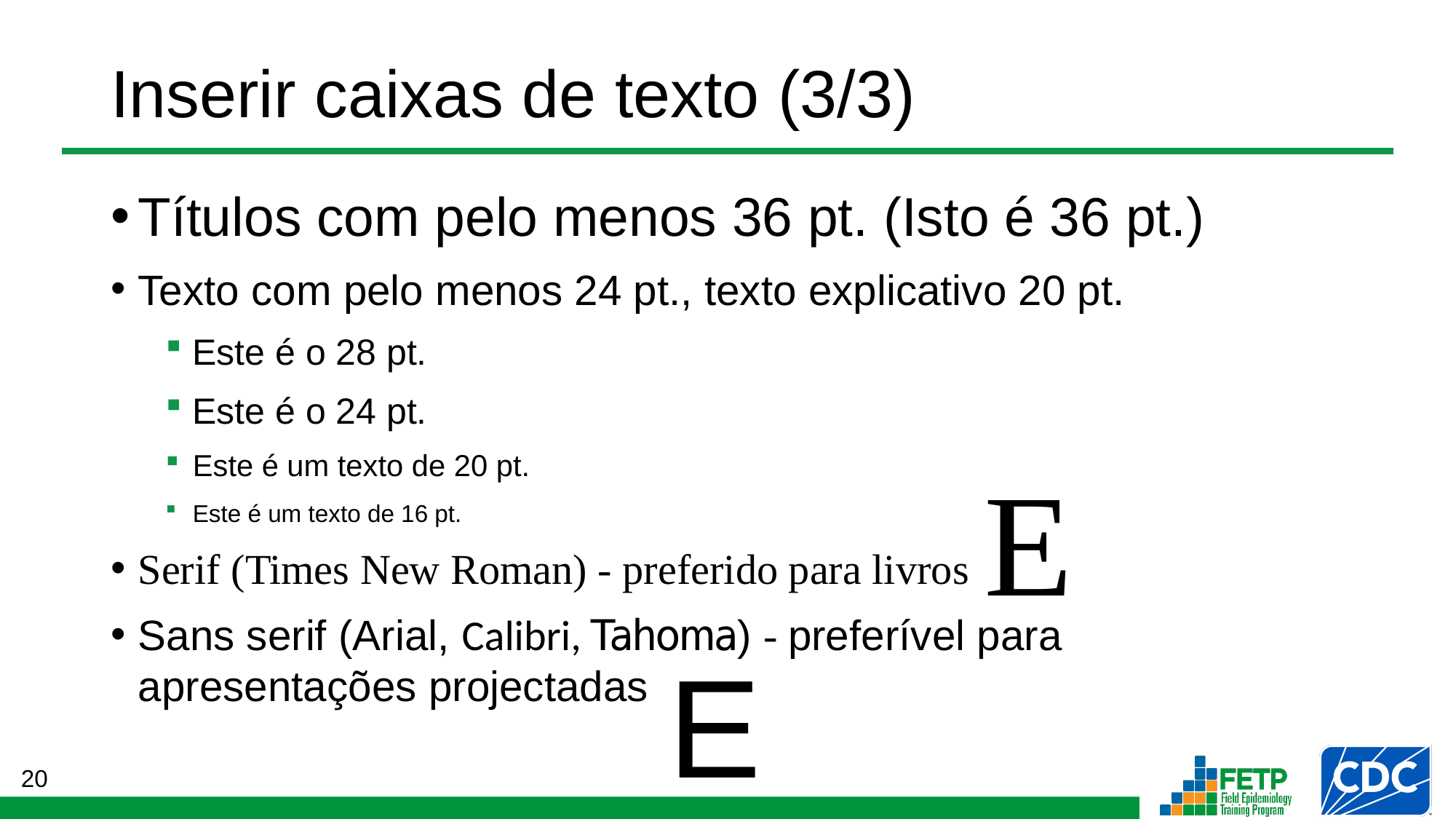

# Inserir caixas de texto (3/3)
Títulos com pelo menos 36 pt. (Isto é 36 pt.)
Texto com pelo menos 24 pt., texto explicativo 20 pt.
Este é o 28 pt.
Este é o 24 pt.
Este é um texto de 20 pt.
Este é um texto de 16 pt.
Serif (Times New Roman) - preferido para livros
Sans serif (Arial, Calibri, Tahoma) - preferível para
apresentações projectadas
E
E